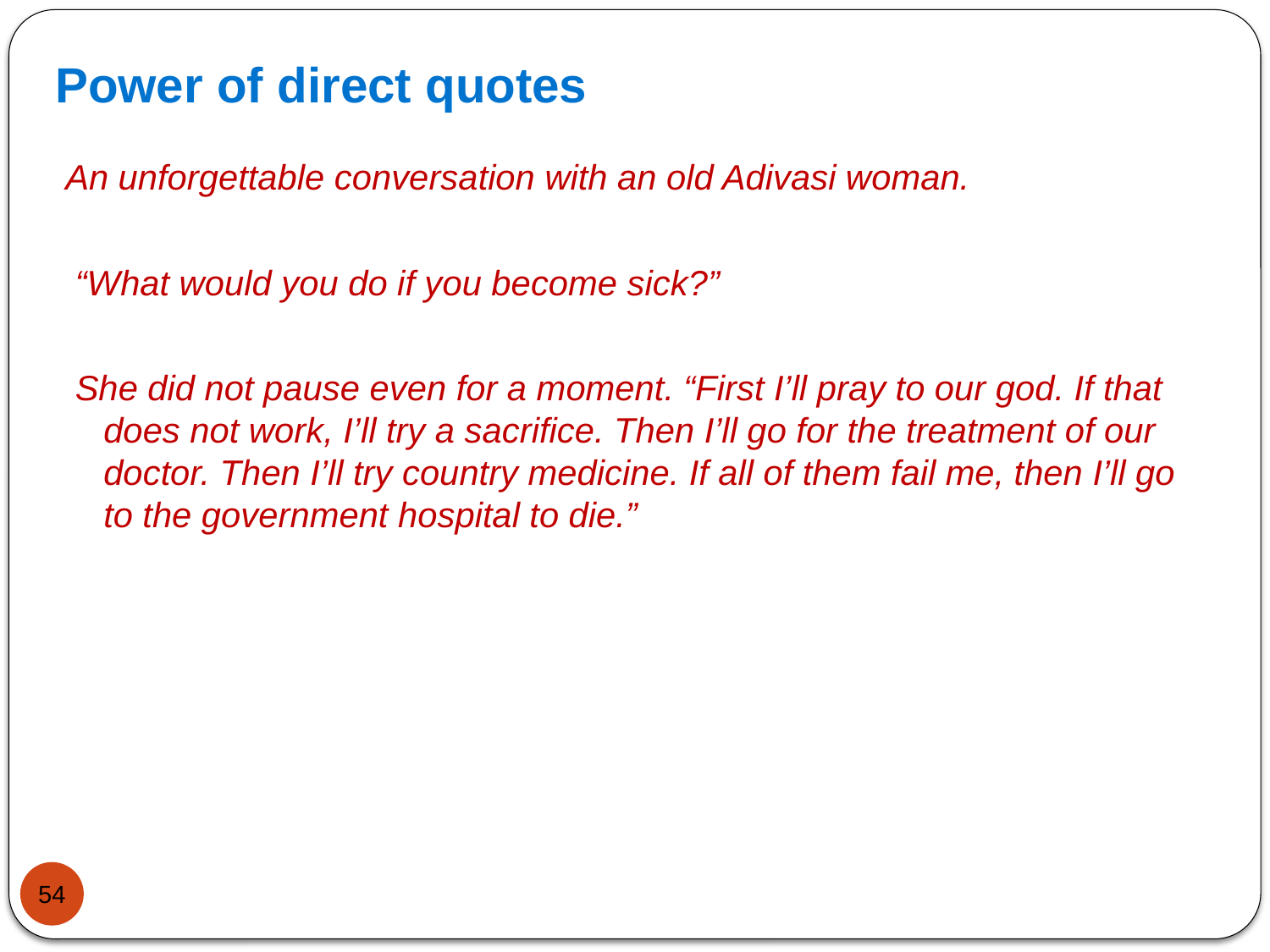

Power of direct quotes

An unforgettable conversation with an old Adivasi woman.

 “What would you do if you become sick?”

 She did not pause even for a moment. “First I’ll pray to our god. If that does not work, I’ll try a sacrifice. Then I’ll go for the treatment of our doctor. Then I’ll try country medicine. If all of them fail me, then I’ll go to the government hospital to die.”

54